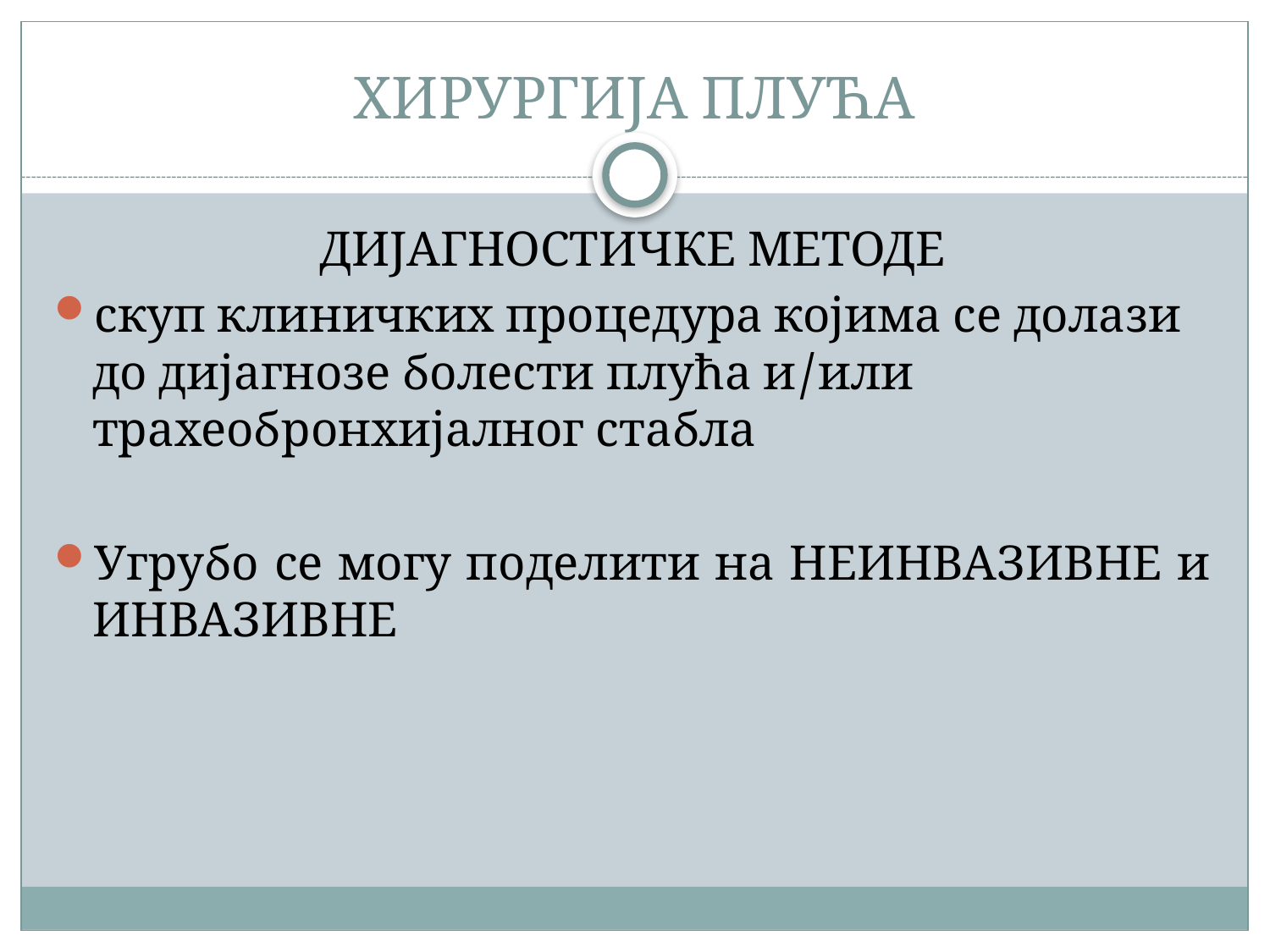

# ХИРУРГИЈА ПЛУЋА
ДИЈАГНОСТИЧКЕ МЕТОДЕ
скуп клиничких процедура којима се долази до дијагнозе болести плућа и/или трахеобронхијалног стабла

Угрубо се могу поделити на НЕИНВАЗИВНЕ и ИНВАЗИВНЕ